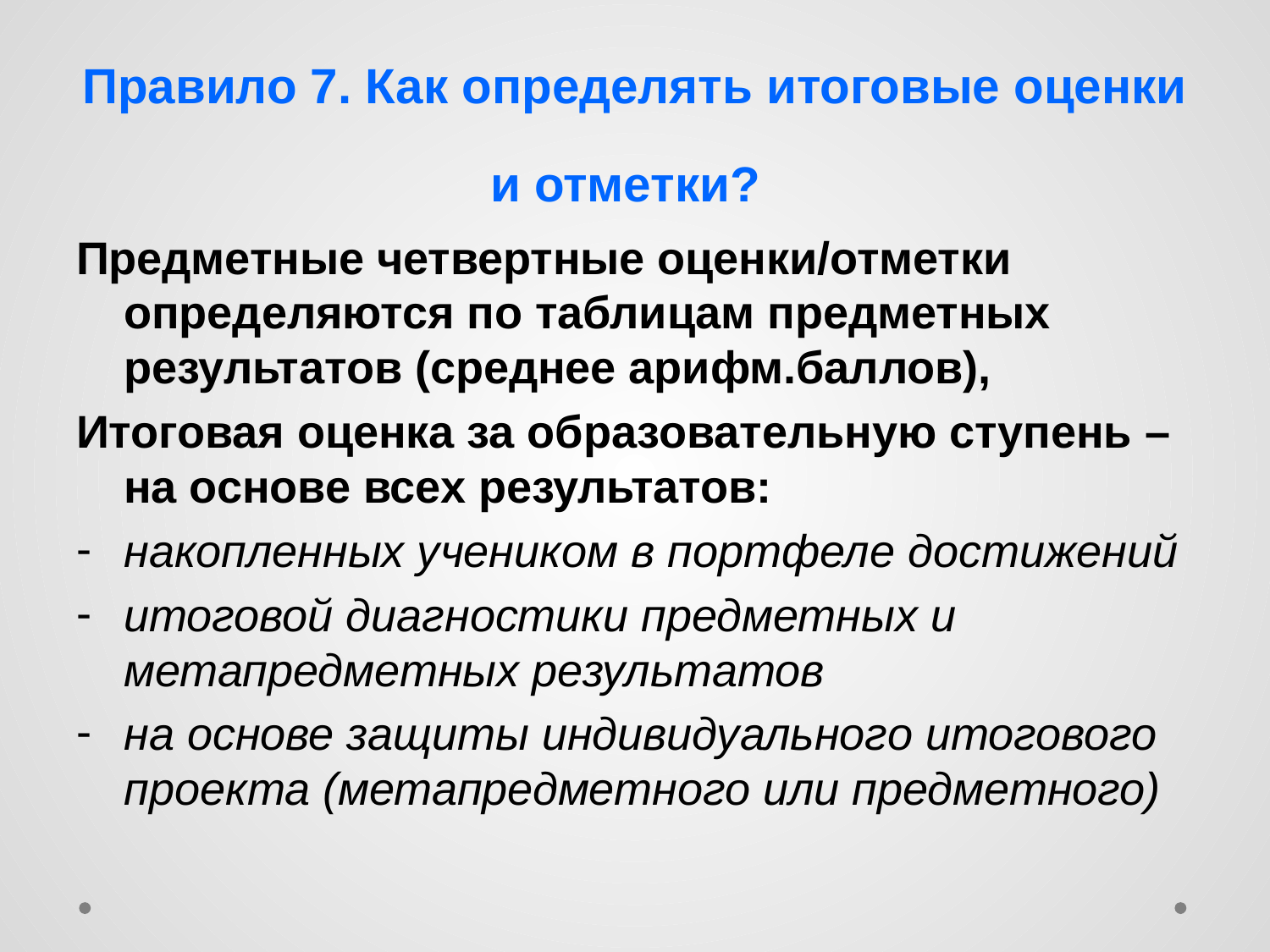

# Правило 7. Как определять итоговые оценки и отметки?
Предметные четвертные оценки/отметки определяются по таблицам предметных результатов (среднее арифм.баллов),
Итоговая оценка за образовательную ступень – на основе всех результатов:
накопленных учеником в портфеле достижений
итоговой диагностики предметных и метапредметных результатов
на основе защиты индивидуального итогового проекта (метапредметного или предметного)